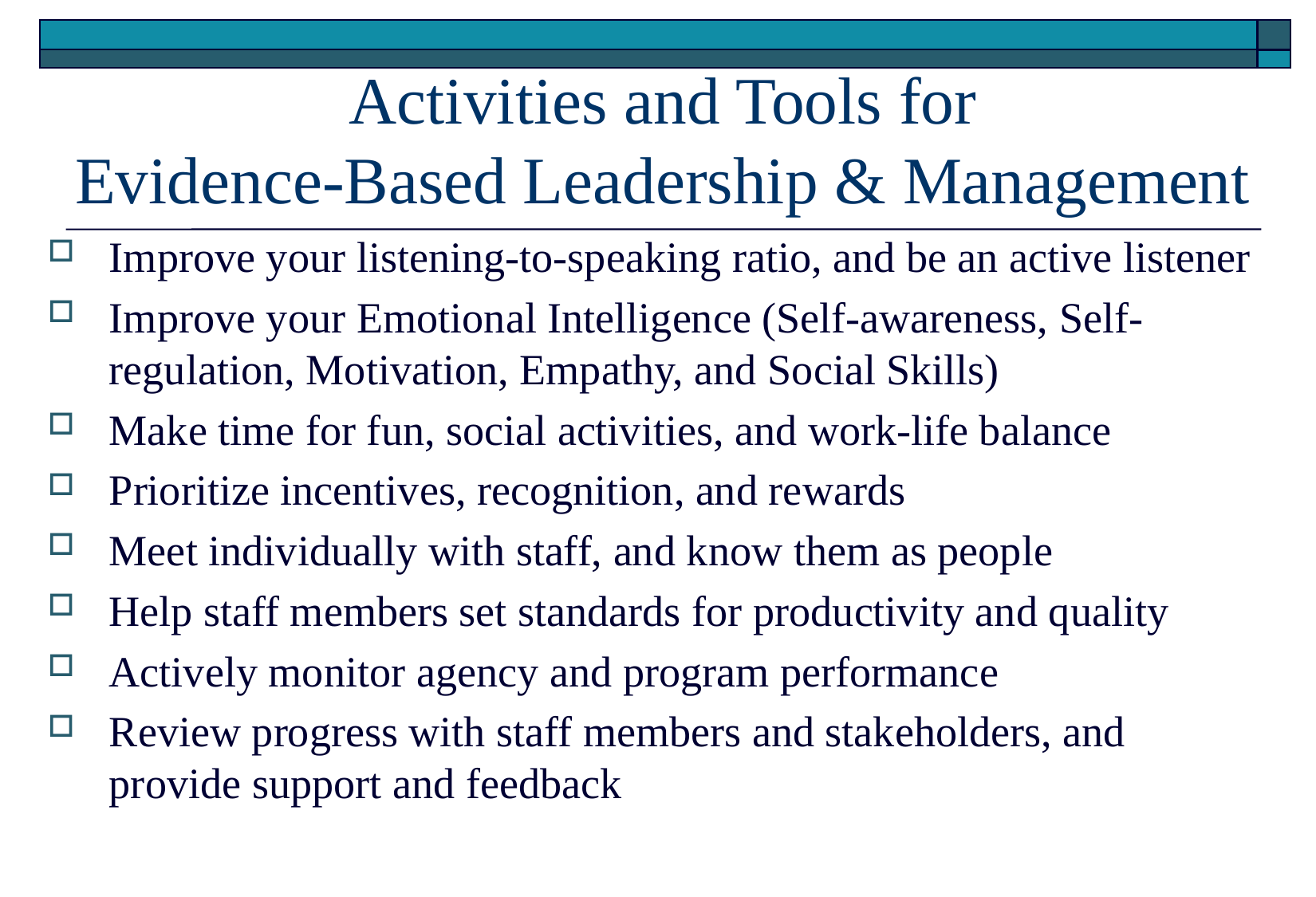

# Activities and Tools for Evidence-Based Leadership & Management
Improve your listening-to-speaking ratio, and be an active listener
Improve your Emotional Intelligence (Self-awareness, Self-regulation, Motivation, Empathy, and Social Skills)
Make time for fun, social activities, and work-life balance
Prioritize incentives, recognition, and rewards
Meet individually with staff, and know them as people
Help staff members set standards for productivity and quality
Actively monitor agency and program performance
Review progress with staff members and stakeholders, and provide support and feedback